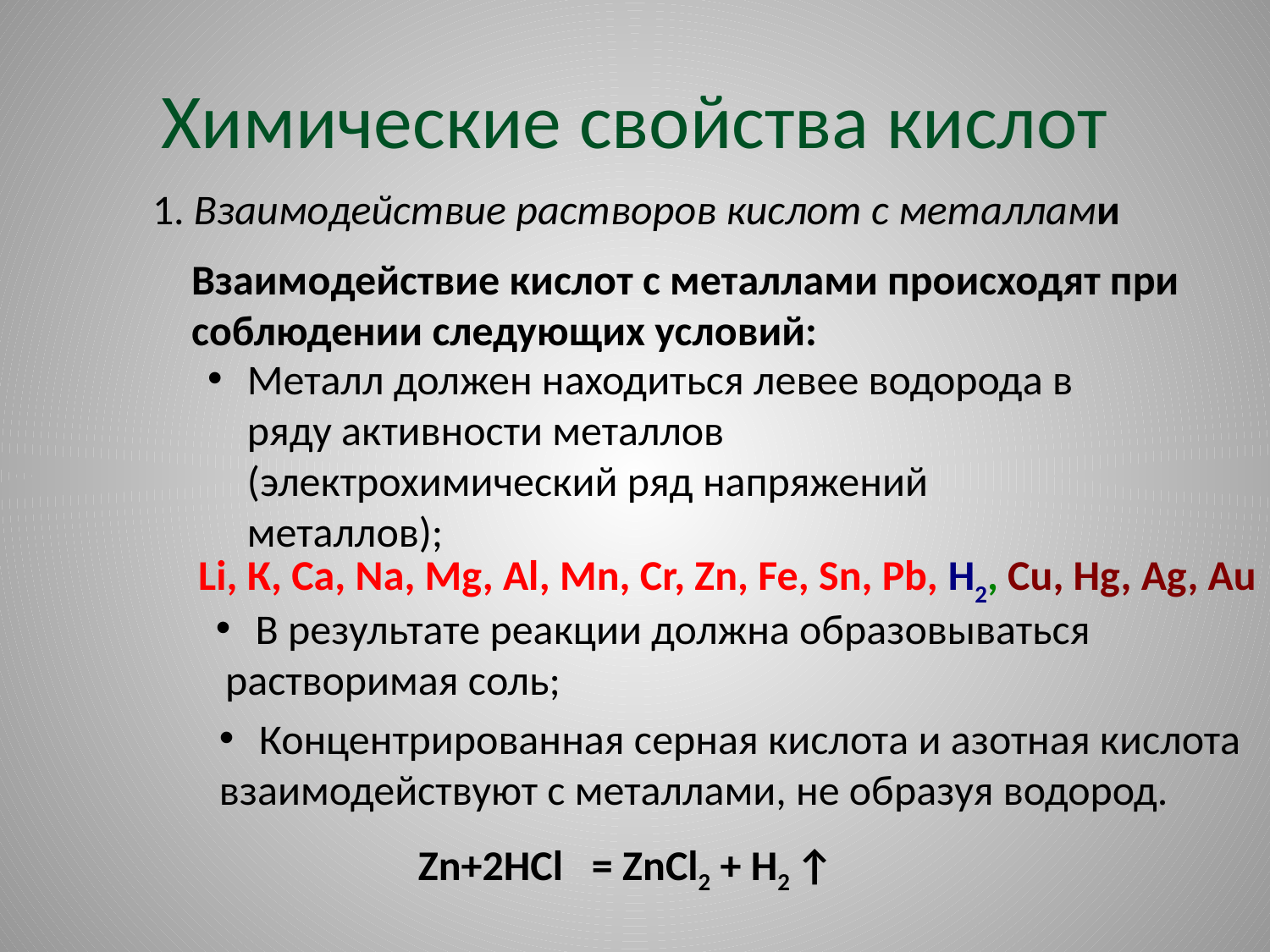

# Химические свойства кислот
1. Взаимодействие растворов кислот с металлами
Взаимодействие кислот с металлами происходят при
соблюдении следующих условий:
Металл должен находиться левее водорода в ряду активности металлов (электрохимический ряд напряжений металлов);
Li, К, Ca, Na, Mg, Al, Mn, Cr, Zn, Fe, Sn, Pb, H2, Cu, Hg, Ag, Au
В результате реакции должна образовываться
 растворимая соль;
Концентрированная серная кислота и азотная кислота
взаимодействуют с металлами, не образуя водород.
 Zn+2HCl   = ZnCl2 + H2 ↑